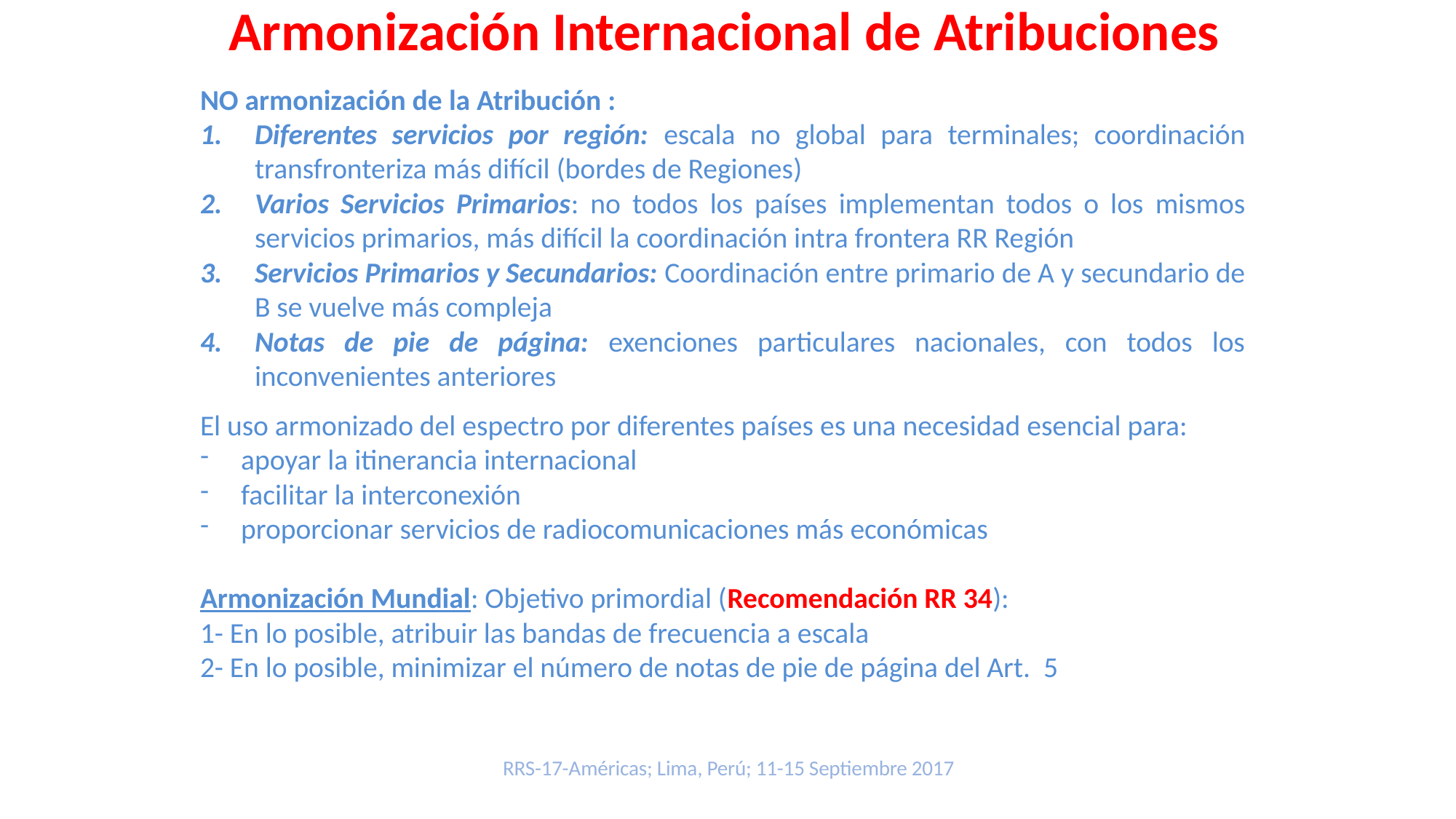

Armonización Internacional de Atribuciones

NO armonización de la Atribución :
Diferentes servicios por región: escala no global para terminales; coordinación transfronteriza más difícil (bordes de Regiones)
Varios Servicios Primarios: no todos los países implementan todos o los mismos servicios primarios, más difícil la coordinación intra frontera RR Región
Servicios Primarios y Secundarios: Coordinación entre primario de A y secundario de B se vuelve más compleja
Notas de pie de página: exenciones particulares nacionales, con todos los inconvenientes anteriores

El uso armonizado del espectro por diferentes países es una necesidad esencial para:
apoyar la itinerancia internacional
facilitar la interconexión
proporcionar servicios de radiocomunicaciones más económicas

Armonización Mundial: Objetivo primordial (Recomendación RR 34):
1- En lo posible, atribuir las bandas de frecuencia a escala
2- En lo posible, minimizar el número de notas de pie de página del Art.  5

RRS-17-Américas; Lima, Perú; 11-15 Septiembre 2017